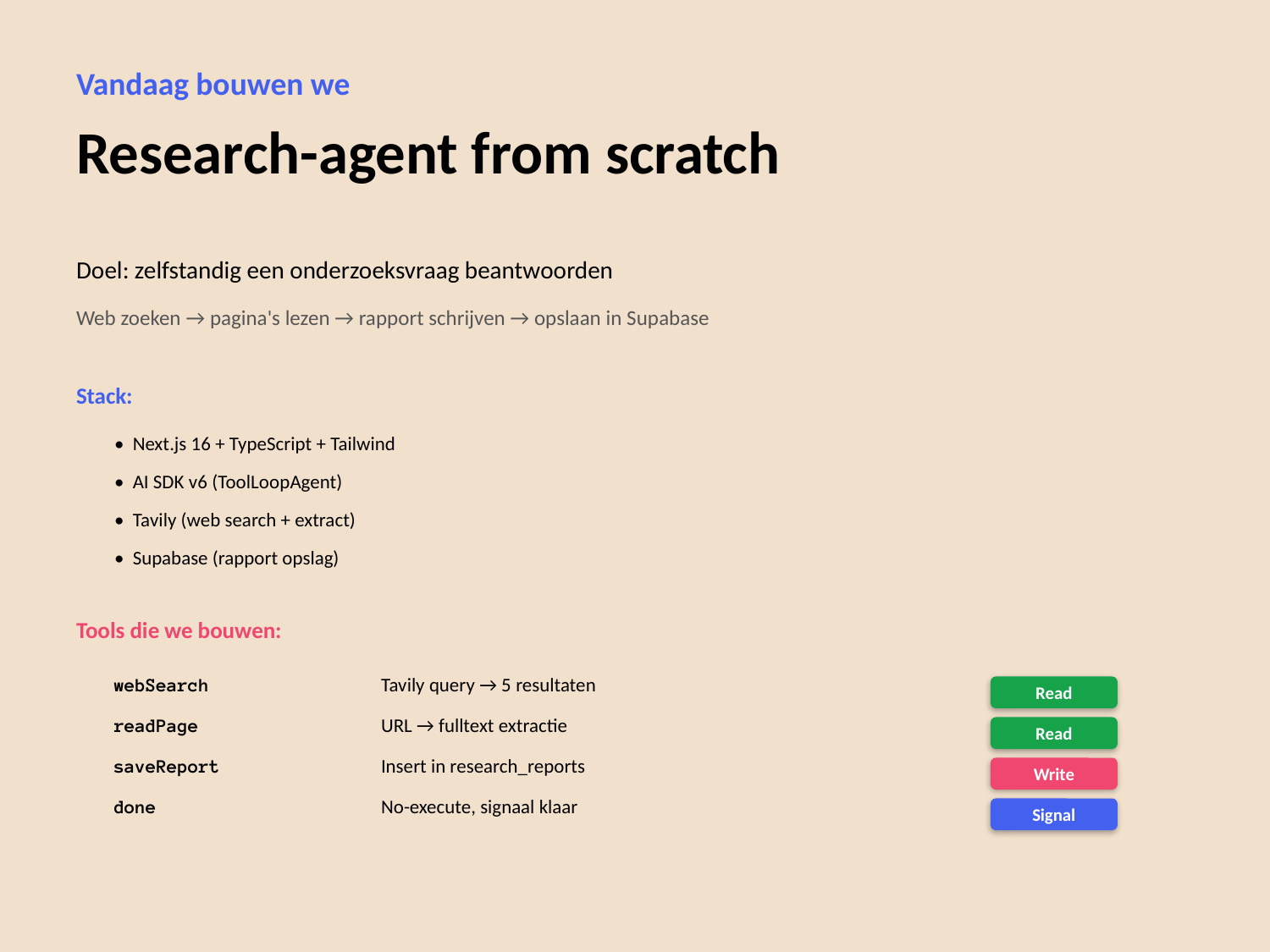

Vandaag bouwen we
Research-agent from scratch
Doel: zelfstandig een onderzoeksvraag beantwoorden
Web zoeken → pagina's lezen → rapport schrijven → opslaan in Supabase
Stack:
•  Next.js 16 + TypeScript + Tailwind
•  AI SDK v6 (ToolLoopAgent)
•  Tavily (web search + extract)
•  Supabase (rapport opslag)
Tools die we bouwen:
webSearch
Tavily query → 5 resultaten

Read
readPage
URL → fulltext extractie

Read
saveReport
Insert in research_reports

Write
done
No-execute, signaal klaar

Signal